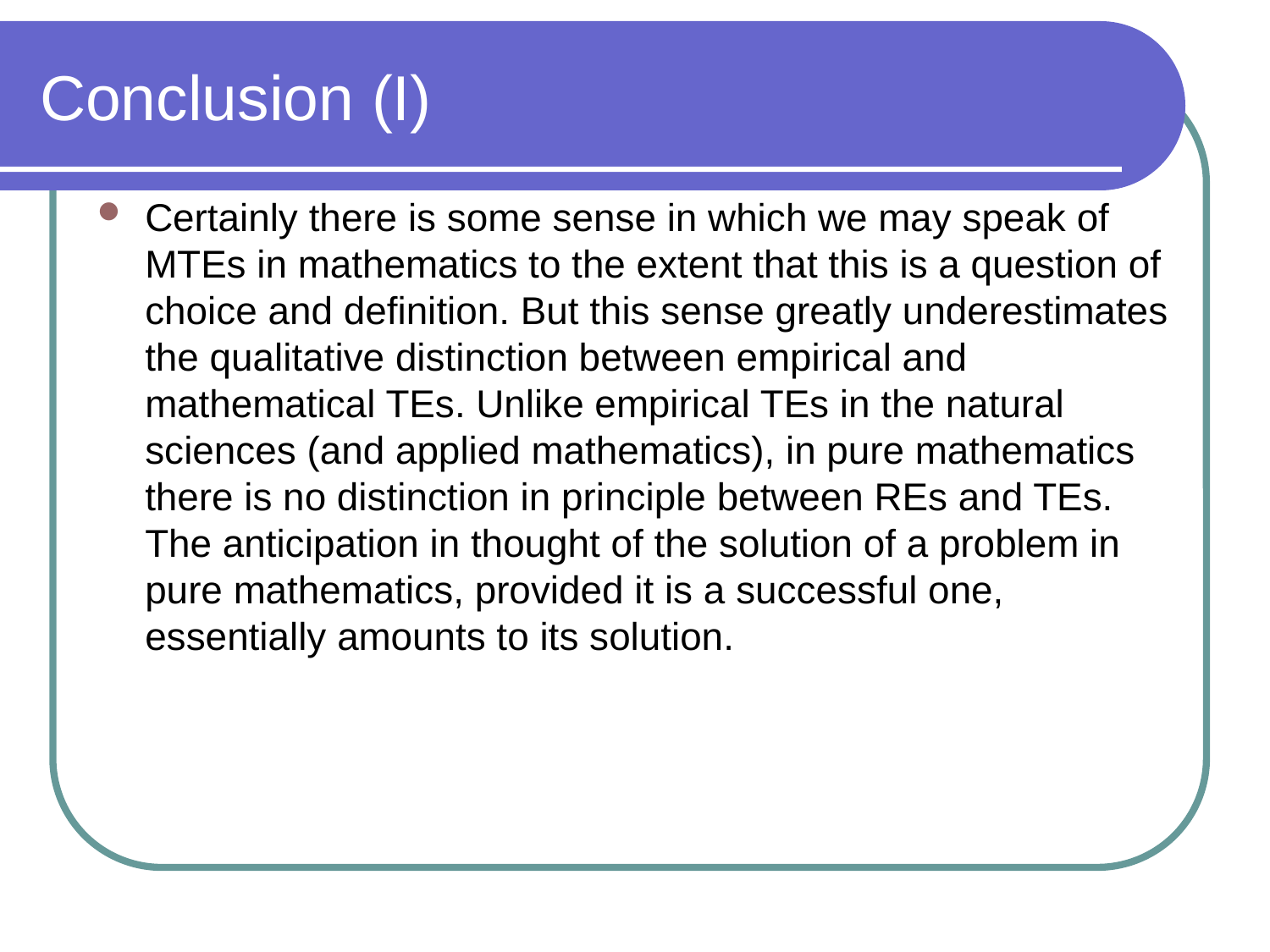

# Conclusion (I)
Certainly there is some sense in which we may speak of MTEs in mathematics to the extent that this is a question of choice and definition. But this sense greatly underestimates the qualitative distinction between empirical and mathematical TEs. Unlike empirical TEs in the natural sciences (and applied mathematics), in pure mathematics there is no distinction in principle between REs and TEs. The anticipation in thought of the solution of a problem in pure mathematics, provided it is a successful one, essentially amounts to its solution.